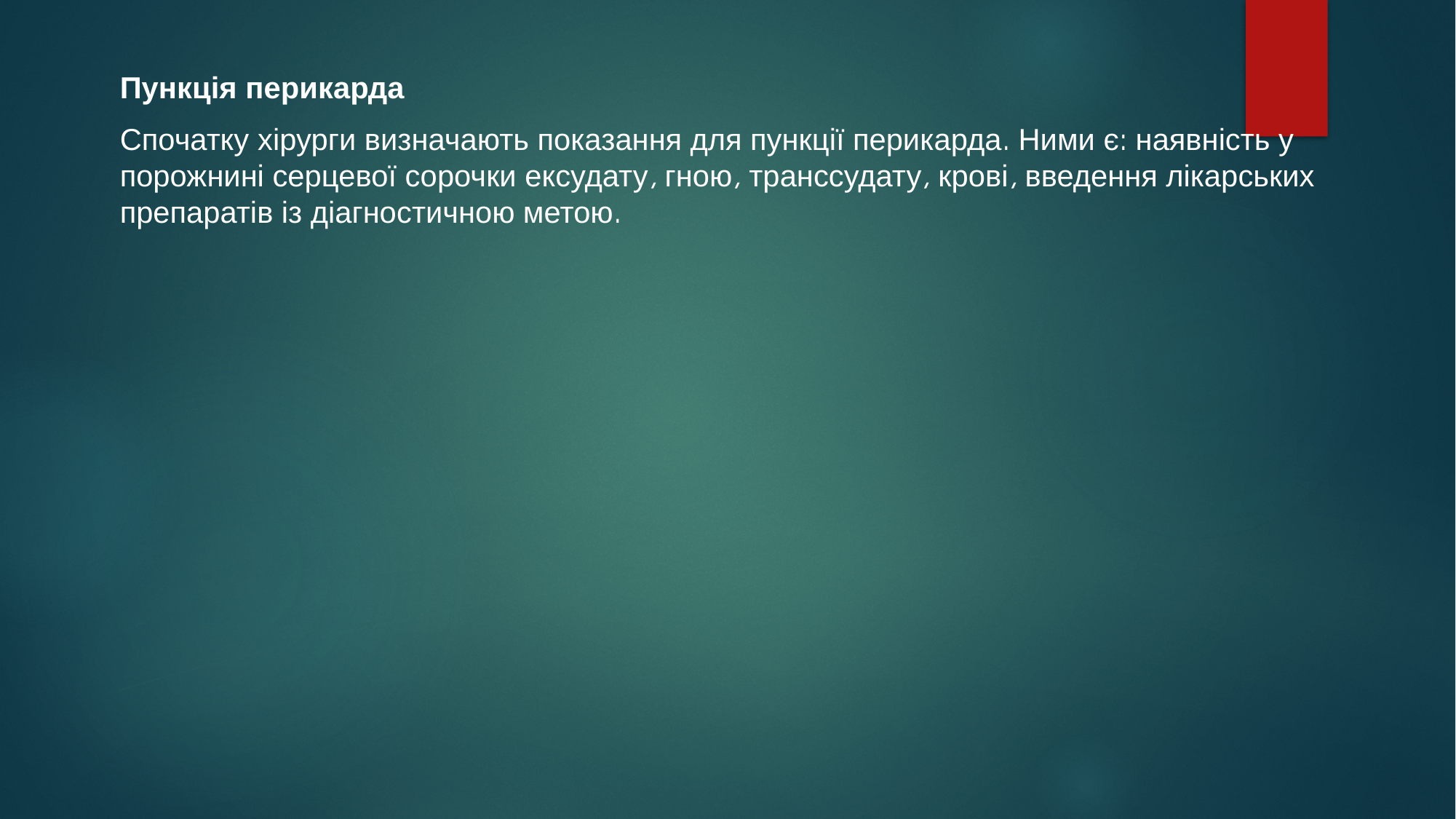

Пункція перикарда
Спочатку хірурги визначають показання для пункції перикарда. Ними є: наявність у порожнині серцевої сорочки ексудату, гною, транссудату, крові, введення лікарських препаратів із діагностичною метою.